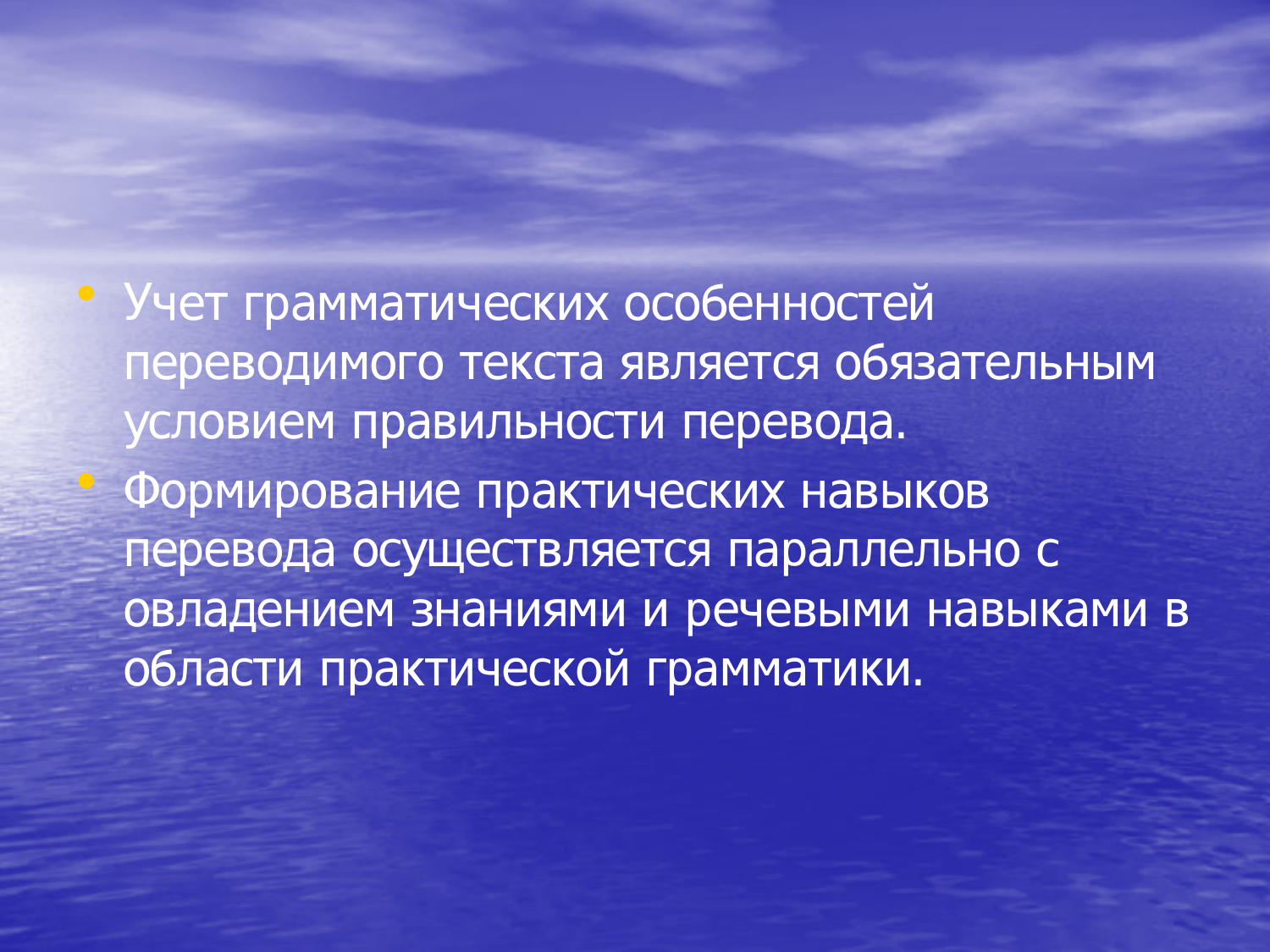

#
Учет грамматических особенностей переводимого текста является обязательным условием правильности перевода.
Формирование практических навыков перевода осуществляется параллельно с овладением знаниями и речевыми навыками в области практической грамматики.